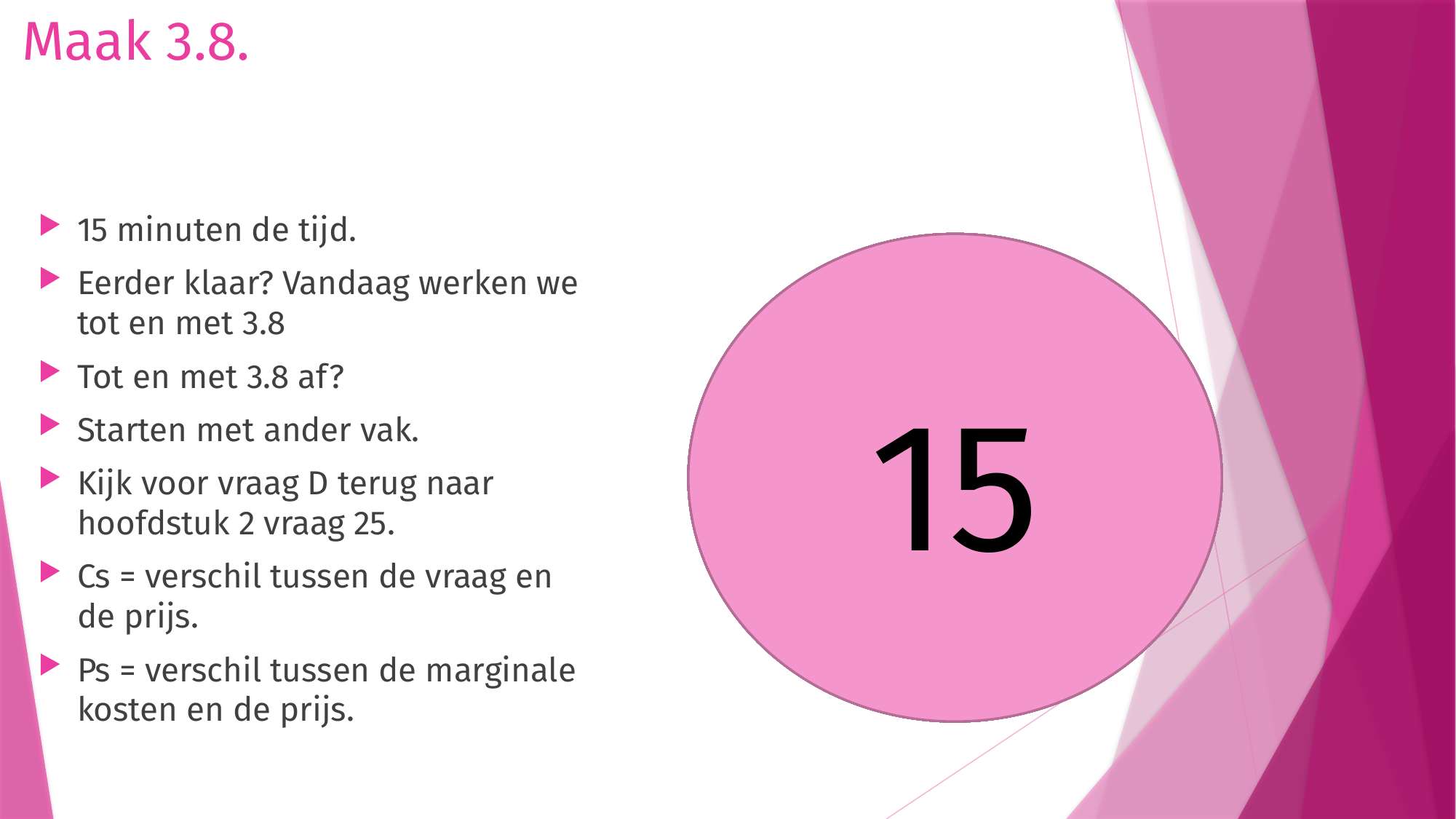

# Maak 3.8.
15 minuten de tijd.
Eerder klaar? Vandaag werken we tot en met 3.8
Tot en met 3.8 af?
Starten met ander vak.
Kijk voor vraag D terug naar hoofdstuk 2 vraag 25.
Cs = verschil tussen de vraag en de prijs.
Ps = verschil tussen de marginale kosten en de prijs.

15
14
13
12
11
10
8
9
5
6
7
4
3
1
2